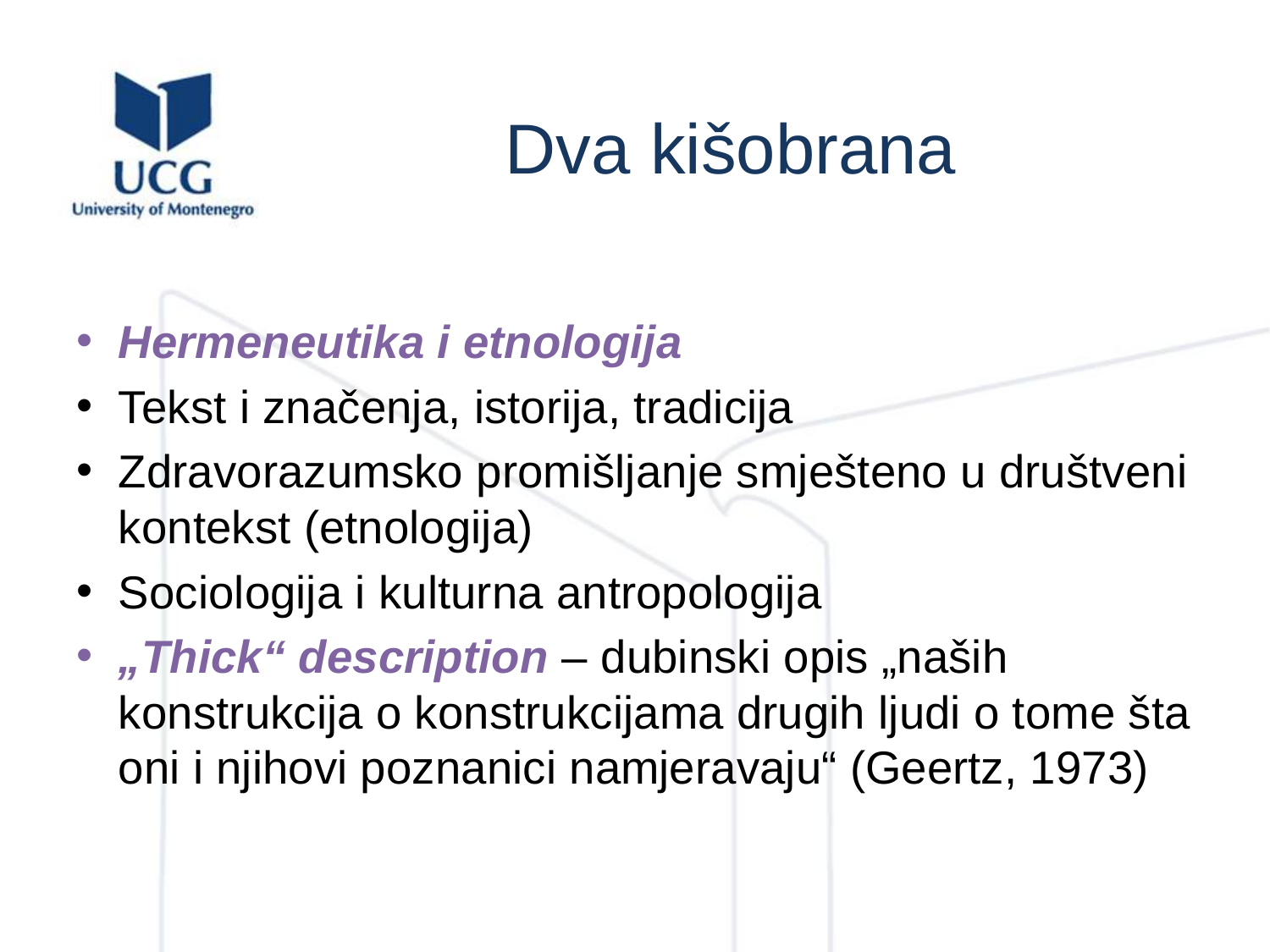

# Dva kišobrana
Hermeneutika i etnologija
Tekst i značenja, istorija, tradicija
Zdravorazumsko promišljanje smješteno u društveni kontekst (etnologija)
Sociologija i kulturna antropologija
„Thick“ description – dubinski opis „naših konstrukcija o konstrukcijama drugih ljudi o tome šta oni i njihovi poznanici namjeravaju“ (Geertz, 1973)